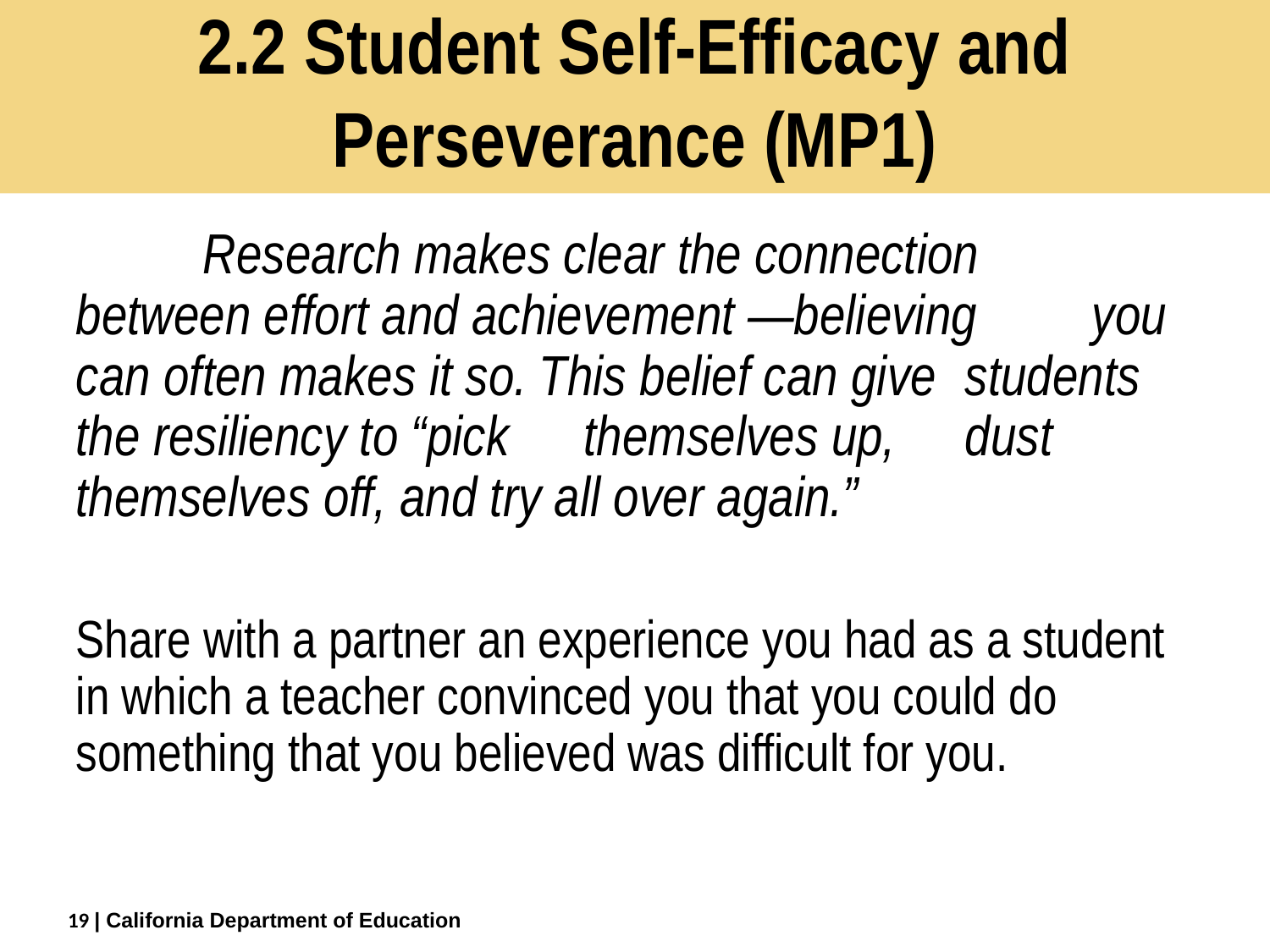

# 2.2 Student Self-Efficacy and Perseverance (MP1)
	Research makes clear the connection 	between effort and achievement —believing 	you can often makes it so. This belief can give 	students the resiliency to “pick 	themselves up, 	dust themselves off, and try all over again.”

Share with a partner an experience you had as a student in which a teacher convinced you that you could do something that you believed was difficult for you.

19
| California Department of Education